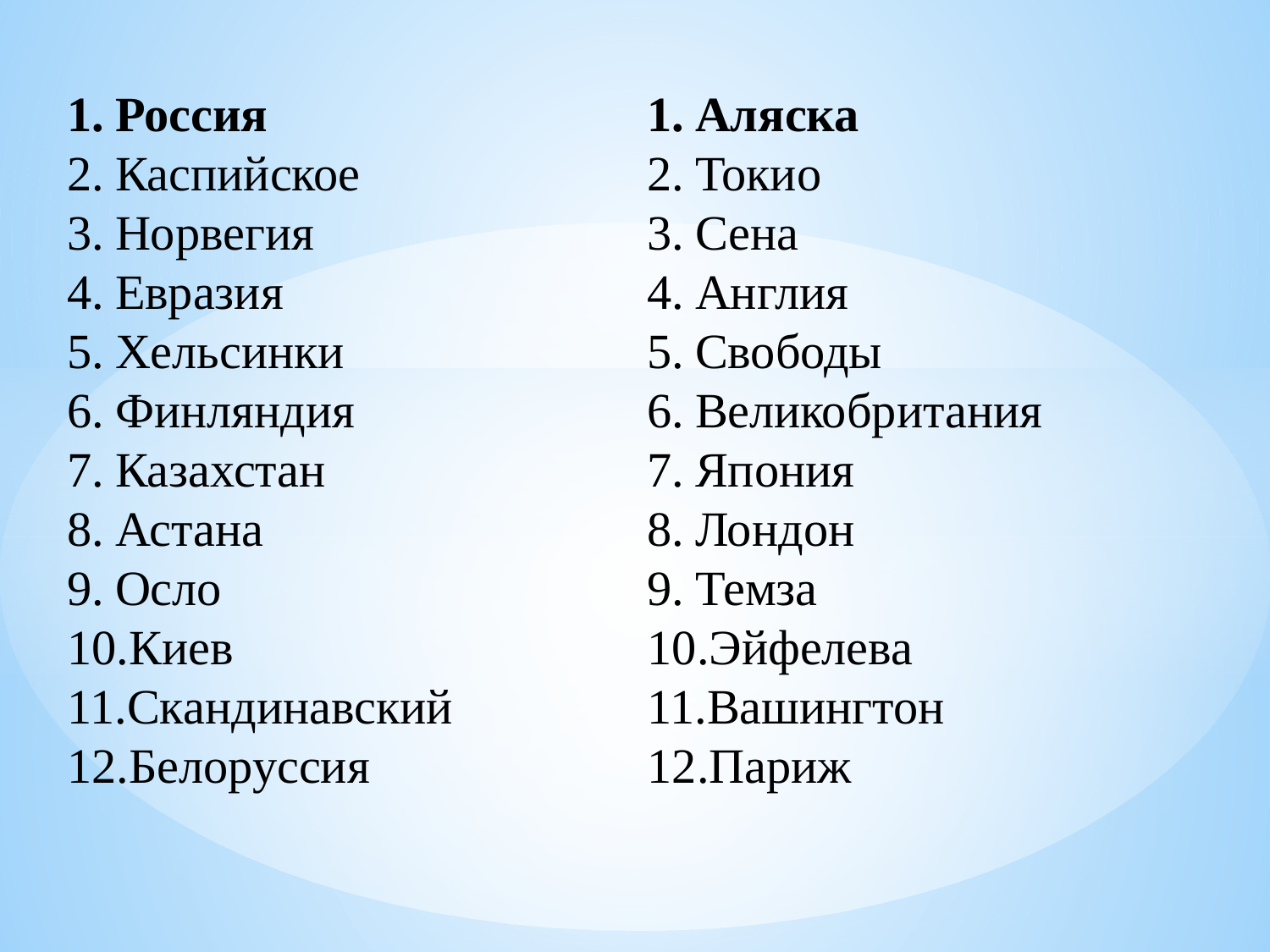

Россия
Каспийское
Норвегия
Евразия
Хельсинки
Финляндия
Казахстан
Астана
Осло
Киев
Скандинавский
Белоруссия

Аляска
Токио
Сена
Англия
Свободы
Великобритания
Япония
Лондон
Темза
Эйфелева
Вашингтон
Париж